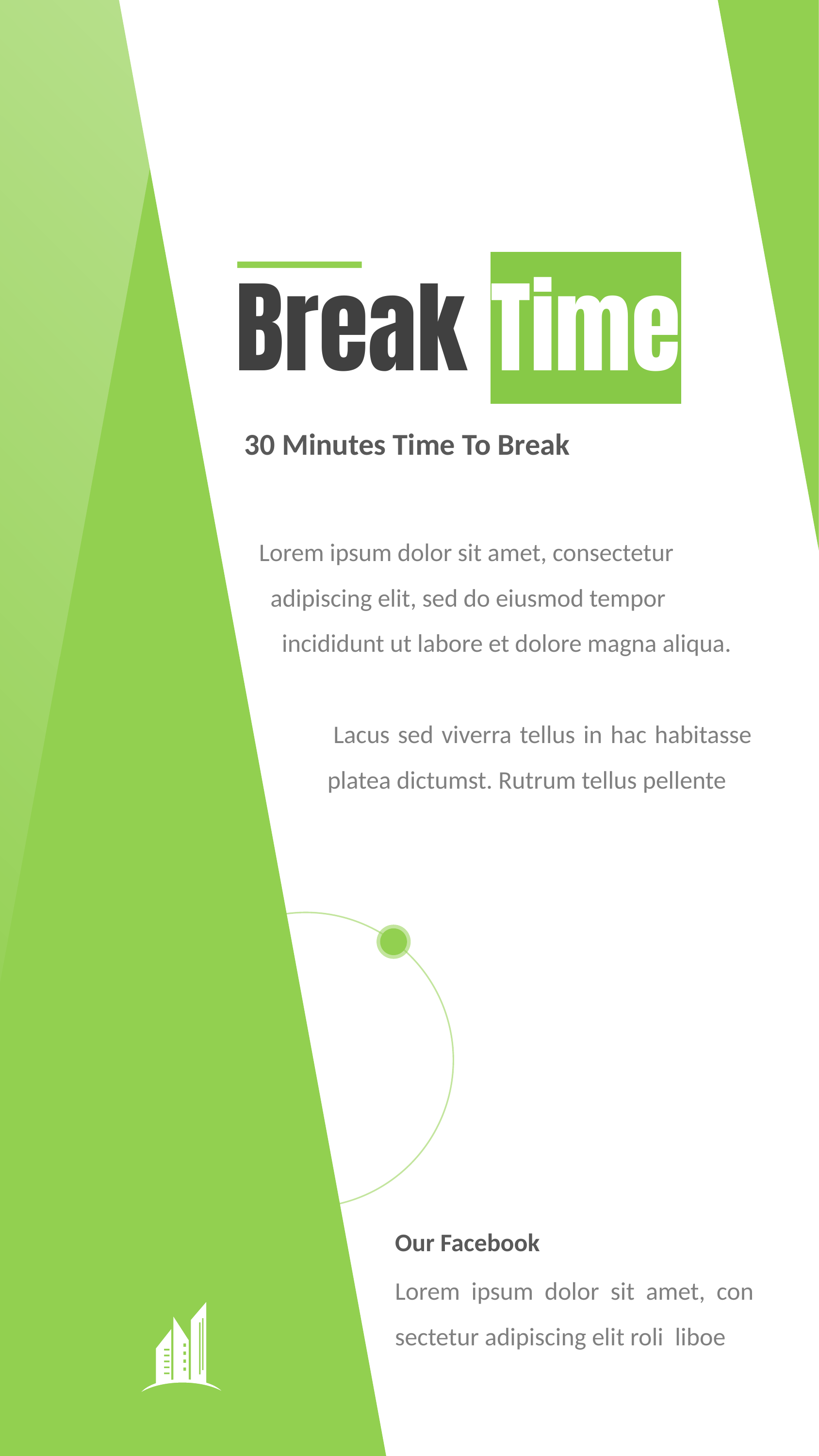

Break Time
30 Minutes Time To Break
Lorem ipsum dolor sit amet, consectetur
  adipiscing elit, sed do eiusmod tempor
    incididunt ut labore et dolore magna aliqua.
         Lacus sed viverra tellus in hac habitasse
            platea dictumst. Rutrum tellus pellente

Our Facebook
Lorem ipsum dolor sit amet, con
sectetur adipiscing elit roli  liboe